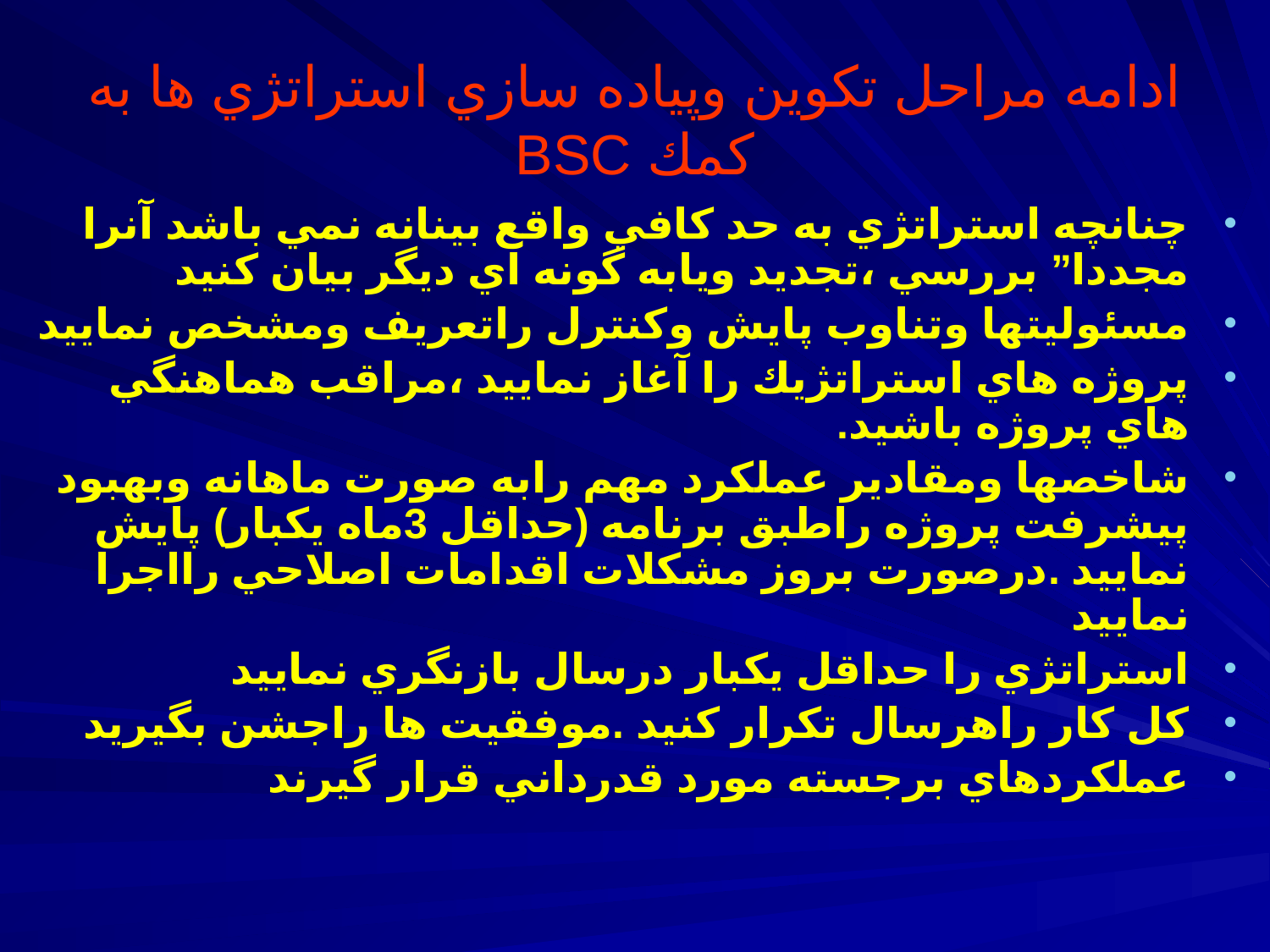

# ادامه مراحل تكوين وپياده سازي استراتژي ها به كمك BSC
چنانچه استراتژي به حد كافي واقع بينانه نمي باشد آنرا مجددا” بررسي ،تجديد ويابه گونه اي ديگر بيان كنيد
مسئوليتها وتناوب پايش وكنترل راتعريف ومشخص نماييد
پروژه هاي استراتژيك را آغاز نماييد ،مراقب هماهنگي هاي پروژه باشيد.
شاخصها ومقادير عملكرد مهم رابه صورت ماهانه وبهبود پيشرفت پروژه راطبق برنامه (حداقل 3ماه يكبار) پايش نماييد .درصورت بروز مشكلات اقدامات اصلاحي رااجرا نماييد
استراتژي را حداقل يكبار درسال بازنگري نماييد
كل كار راهرسال تكرار كنيد .موفقيت ها راجشن بگيريد
عملكردهاي برجسته مورد قدرداني قرار گيرند